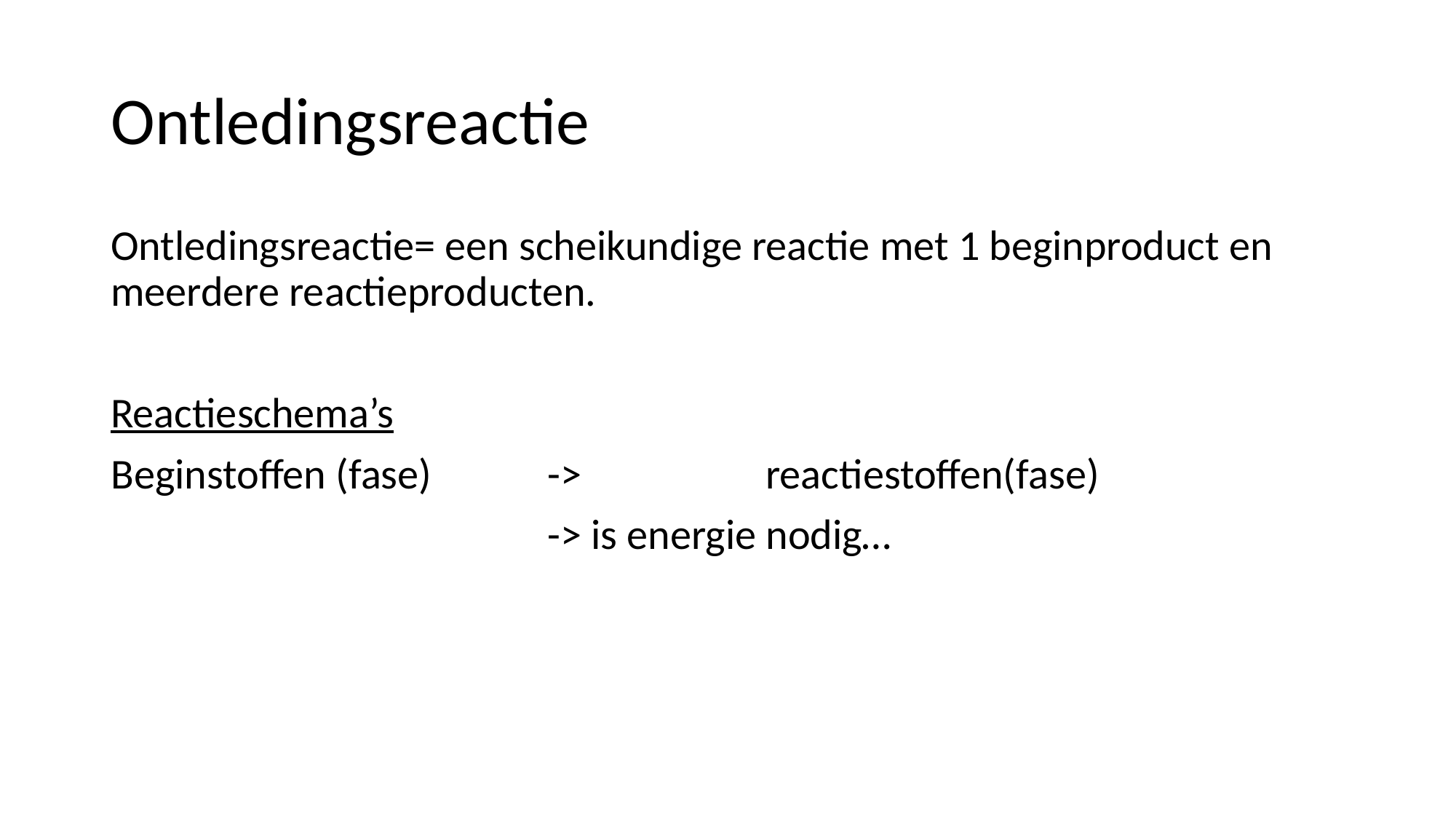

# Ontledingsreactie
Ontledingsreactie= een scheikundige reactie met 1 beginproduct en meerdere reactieproducten.

Reactieschema’s
Beginstoffen (fase)		-> 		reactiestoffen(fase)
				-> is energie nodig…